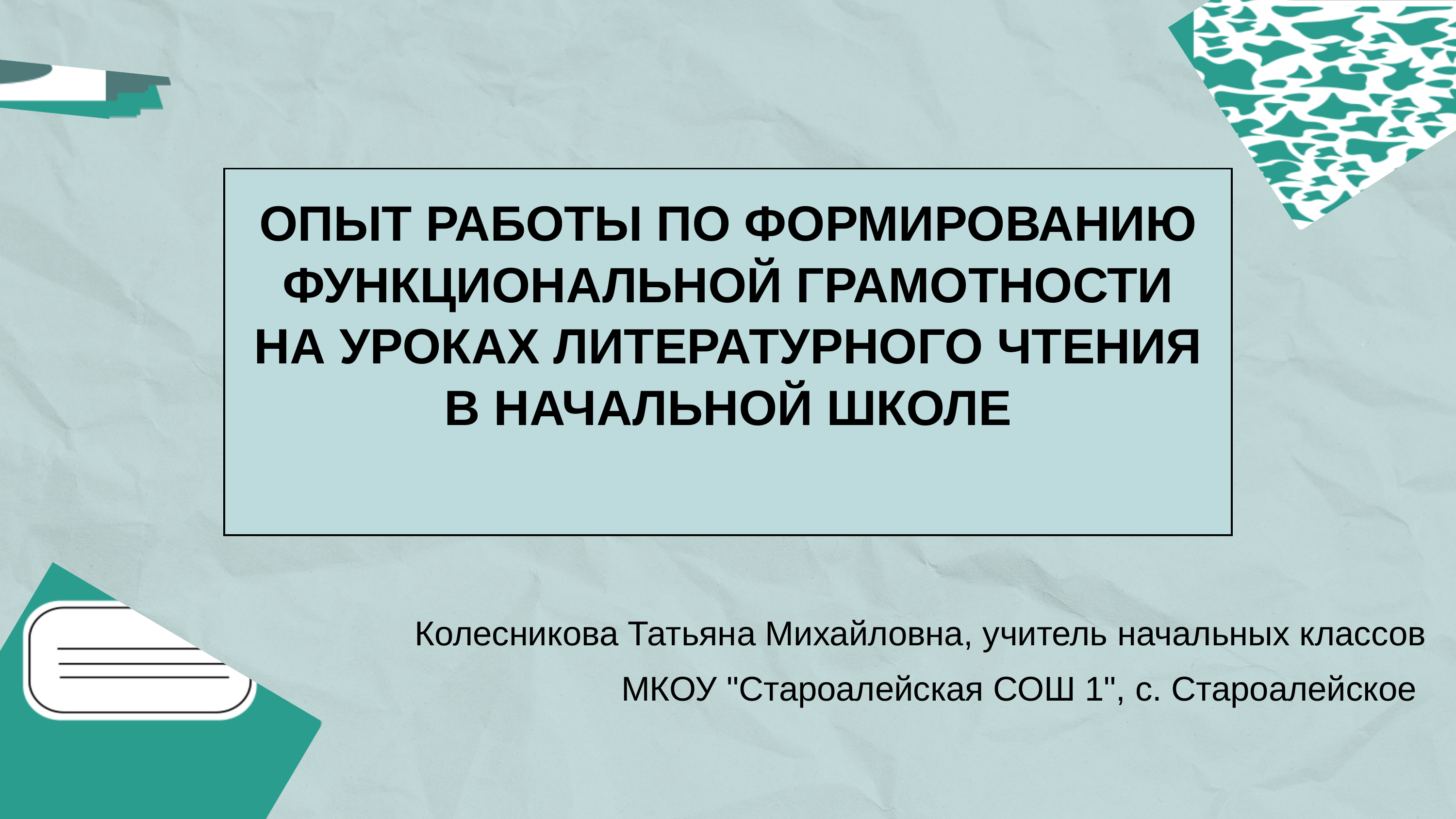

ОПЫТ РАБОТЫ ПО ФОРМИРОВАНИЮ ФУНКЦИОНАЛЬНОЙ ГРАМОТНОСТИ НА УРОКАХ ЛИТЕРАТУРНОГО ЧТЕНИЯ В НАЧАЛЬНОЙ ШКОЛЕ
Колесникова Татьяна Михайловна, учитель начальных классов
 МКОУ "Староалейская СОШ 1", с. Староалейское